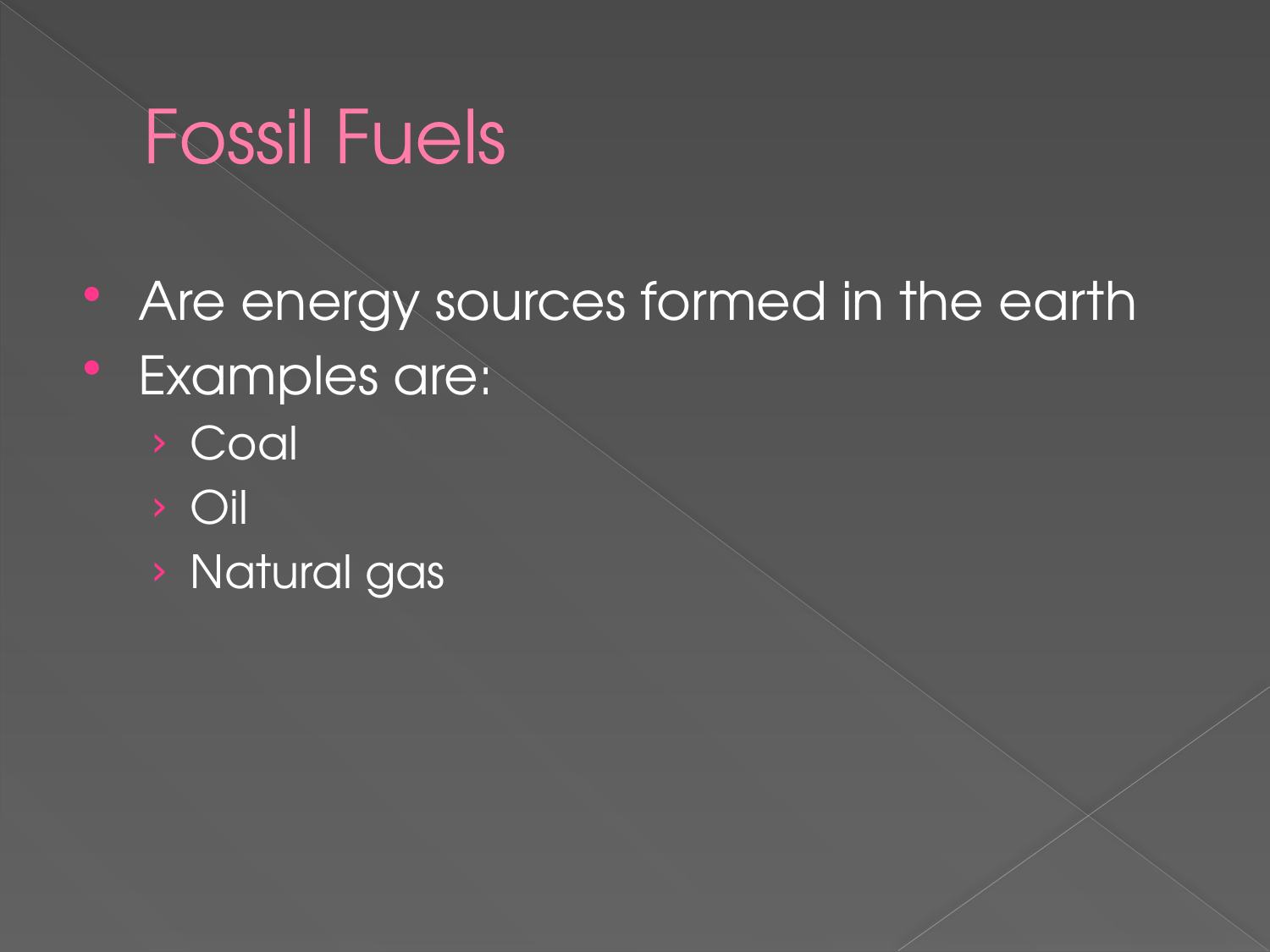

# Fossil Fuels
Are energy sources formed in the earth
Examples are:
Coal
Oil
Natural gas